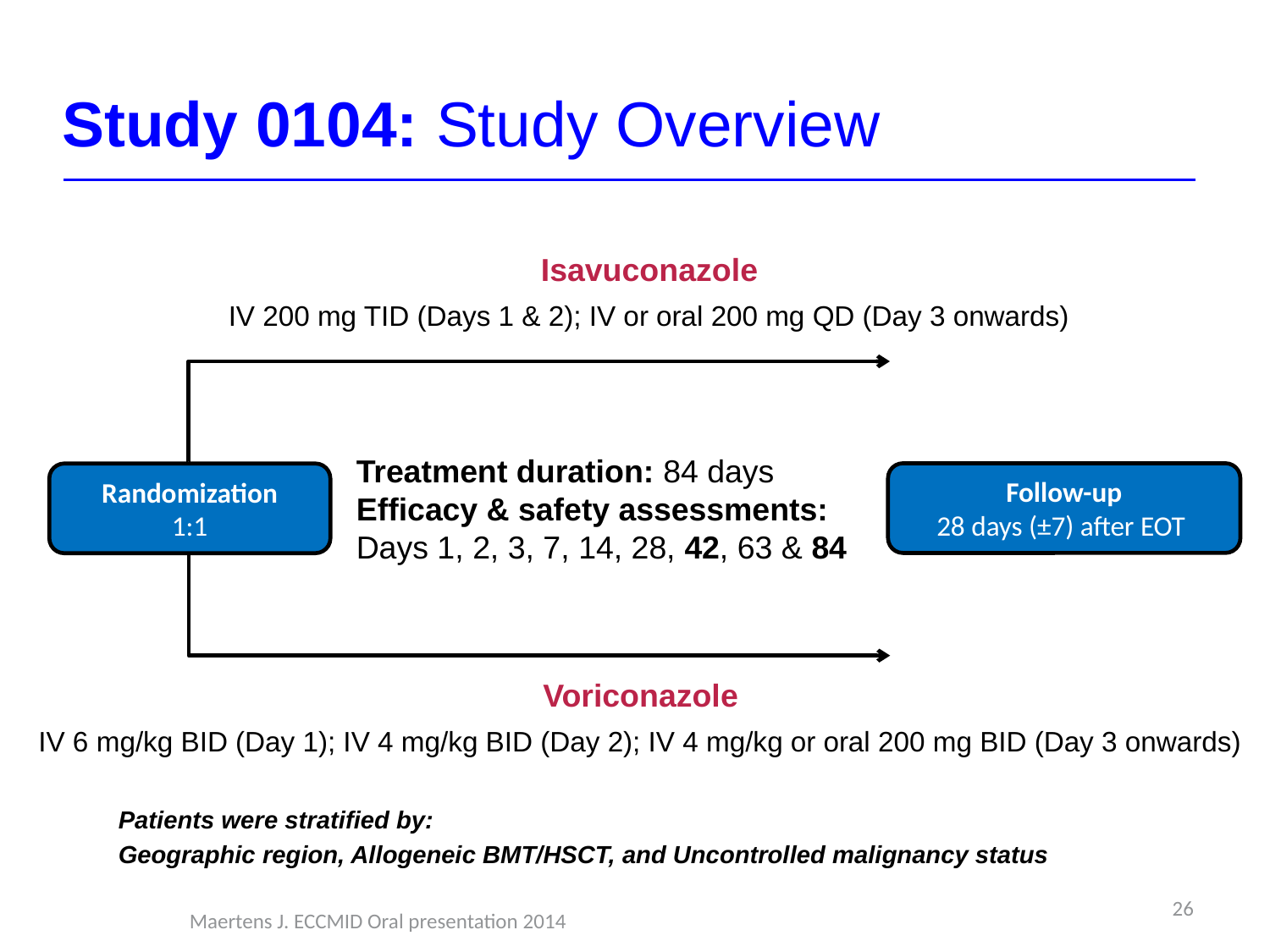

# Study 0104: Study Overview
Isavuconazole
IV 200 mg TID (Days 1 & 2); IV or oral 200 mg QD (Day 3 onwards)
Treatment duration: 84 days
Efficacy & safety assessments:
Days 1, 2, 3, 7, 14, 28, 42, 63 & 84
Follow-up
28 days (±7) after EOT
Randomization
1:1
Voriconazole
IV 6 mg/kg BID (Day 1); IV 4 mg/kg BID (Day 2); IV 4 mg/kg or oral 200 mg BID (Day 3 onwards)
Patients were stratified by:
Geographic region, Allogeneic BMT/HSCT, and Uncontrolled malignancy status
26
Maertens J. ECCMID Oral presentation 2014